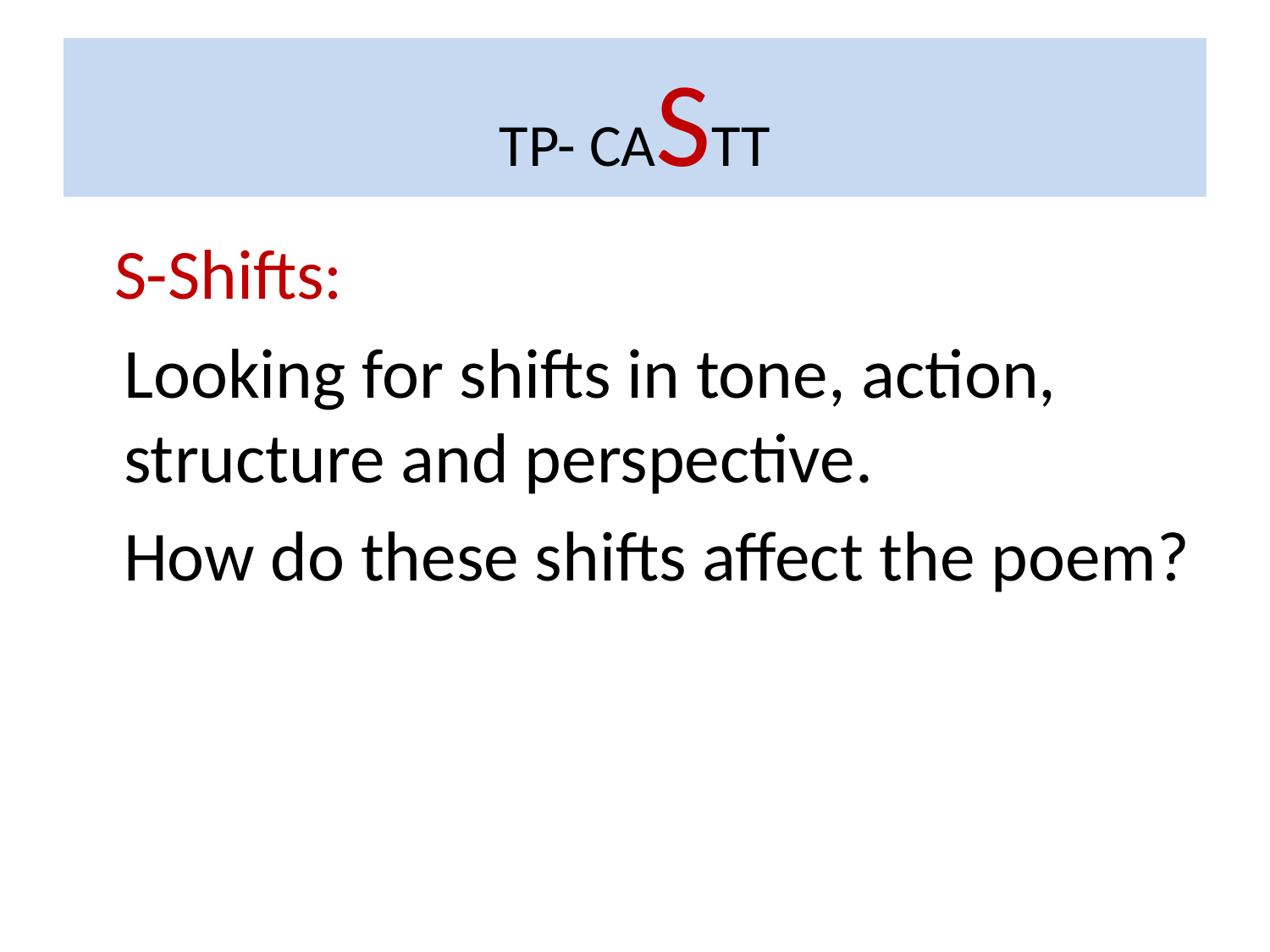

# TP- CASTT
   S-Shifts:
   Looking for shifts in tone, action, structure and perspective.
   How do these shifts affect the poem?